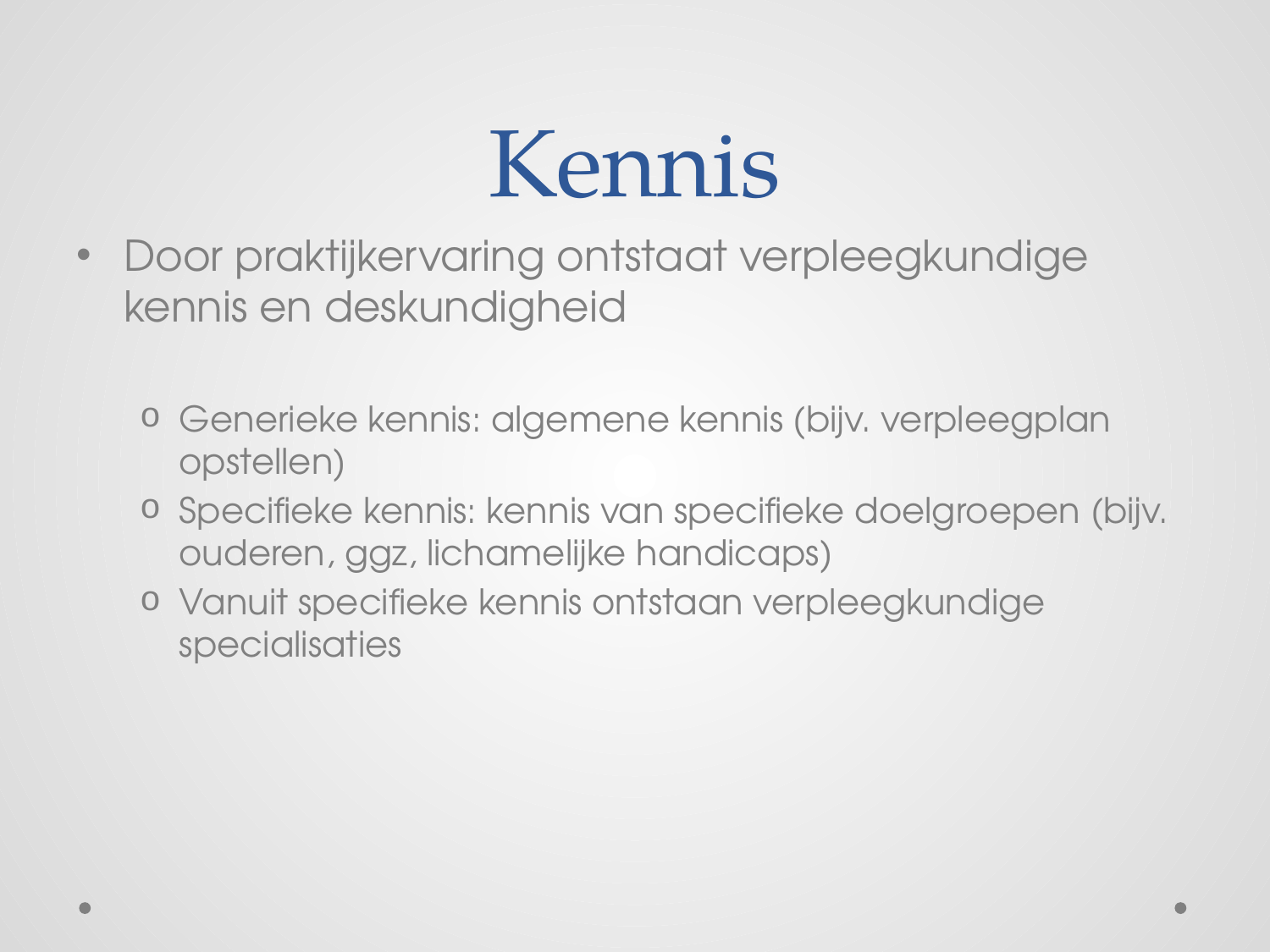

# Kennis
Door praktijkervaring ontstaat verpleegkundige kennis en deskundigheid

Generieke kennis: algemene kennis (bijv. verpleegplan opstellen)
Specifieke kennis: kennis van specifieke doelgroepen (bijv. ouderen, ggz, lichamelijke handicaps)
Vanuit specifieke kennis ontstaan verpleegkundige specialisaties